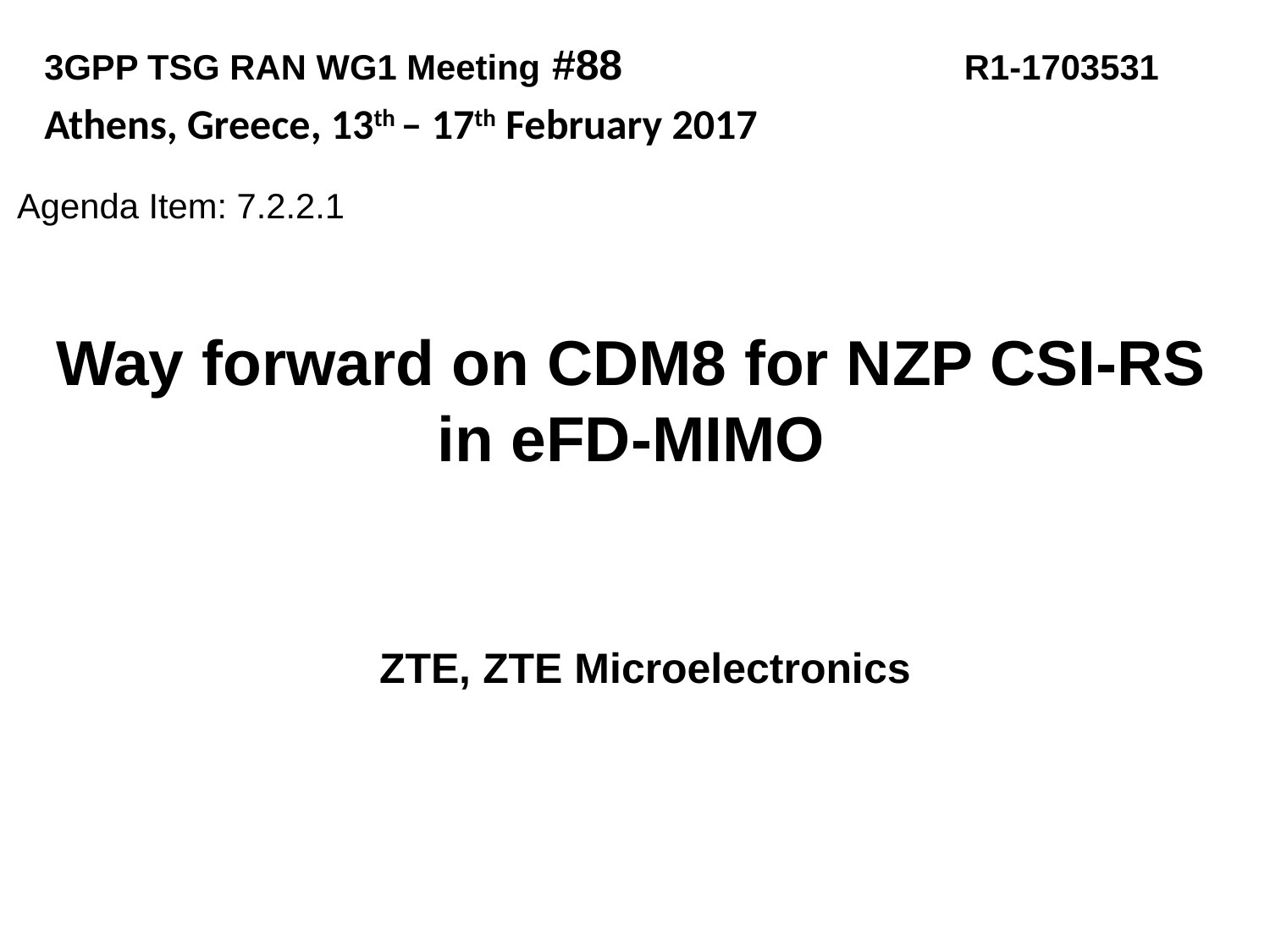

3GPP TSG RAN WG1 Meeting #88                                  R1-1703531
Athens, Greece, 13th – 17th February 2017

Agenda Item: 7.2.2.1
# Way forward on CDM8 for NZP CSI-RS in eFD-MIMO
ZTE, ZTE Microelectronics